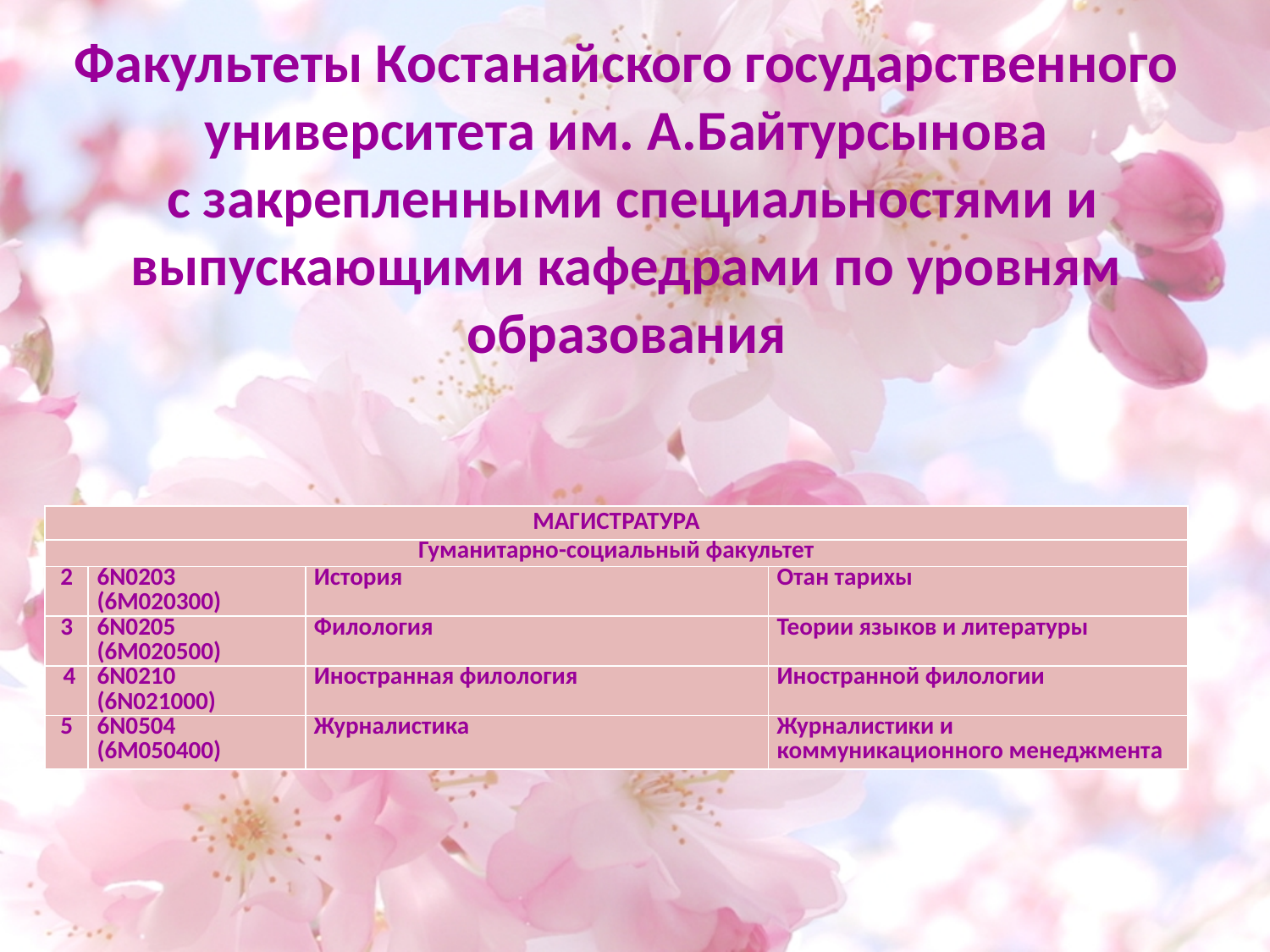

# Факультеты Костанайского государственного университета им. А.Байтурсынова с закрепленными специальностями и выпускающими кафедрами по уровням образования
| МАГИСТРАТУРА |  |  |  |
| --- | --- | --- | --- |
| Гуманитарно-социальный факультет |  |  |  |
| 2 | 6N0203 (6М020300) | История | Отан тарихы |
| 3 | 6N0205 (6М020500) | Филология | Теории языков и литературы |
| 4 | 6N0210 (6N021000) | Иностранная филология | Иностранной филологии |
| 5 | 6N0504 (6М050400) | Журналистика | Журналистики и коммуникационного менеджмента |